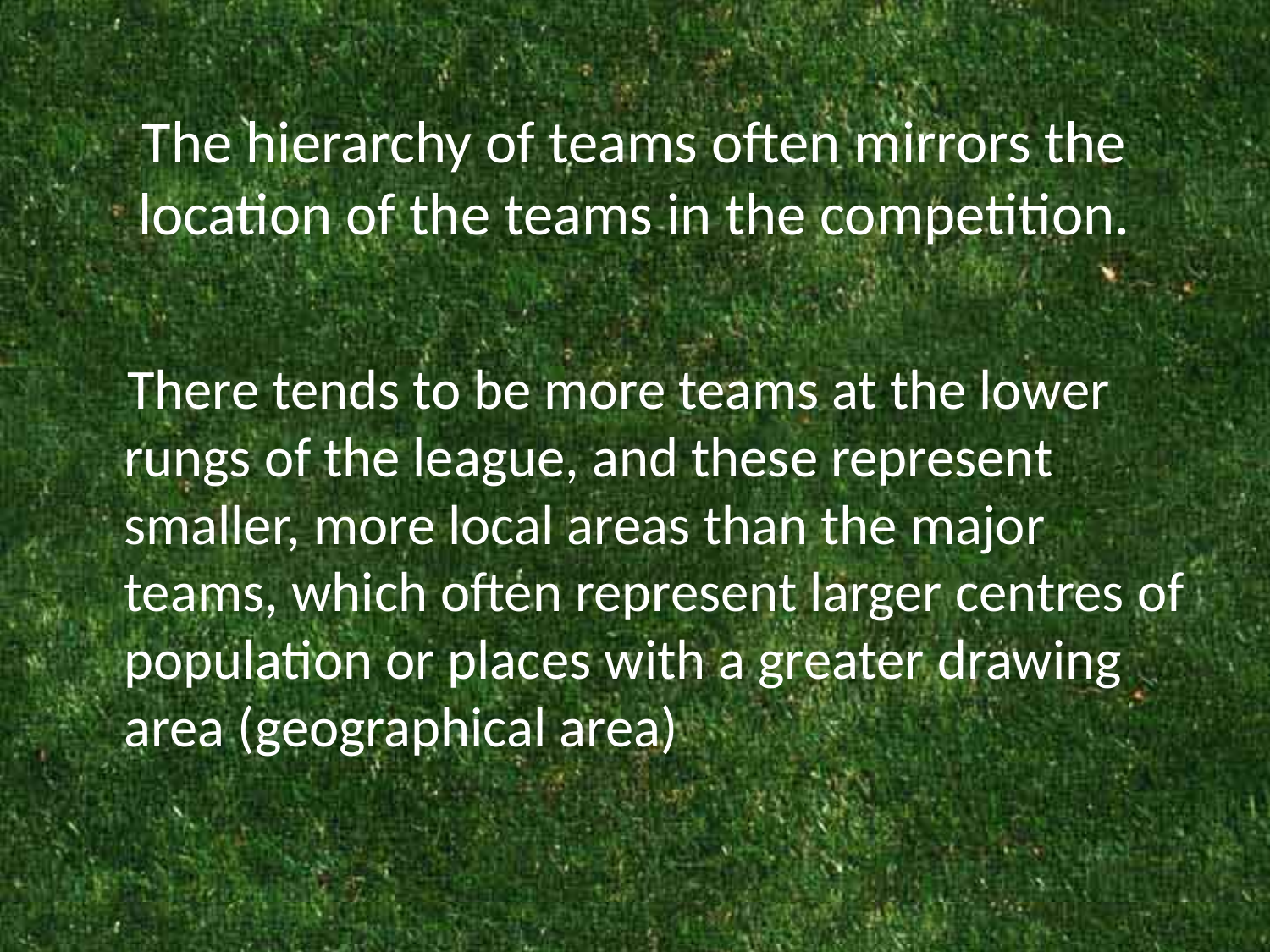

# The hierarchy of teams often mirrors the location of the teams in the competition.
    There tends to be more teams at the lower rungs of the league, and these represent smaller, more local areas than the major teams, which often represent larger centres of population or places with a greater drawing area (geographical area)